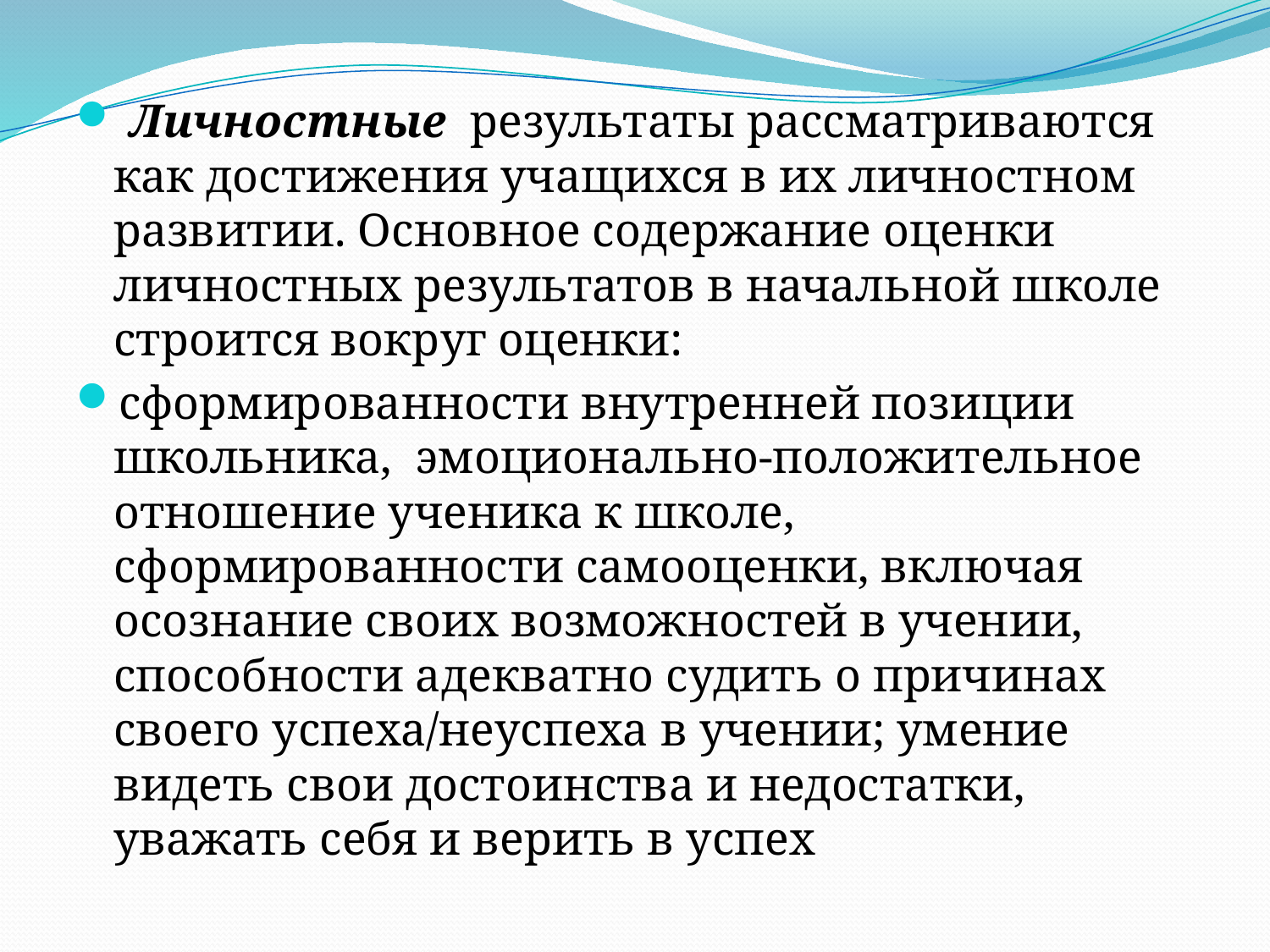

Личностные  результаты рассматриваются как достижения учащихся в их личностном развитии. Основное содержание оценки личностных результатов в начальной школе строится вокруг оценки:
сформированности внутренней позиции школьника,  эмоционально-положительное отношение ученика к школе, сформированности самооценки, включая осознание своих возможностей в учении, способности адекватно судить о причинах своего успеха/неуспеха в учении; умение видеть свои достоинства и недостатки, уважать себя и верить в успех